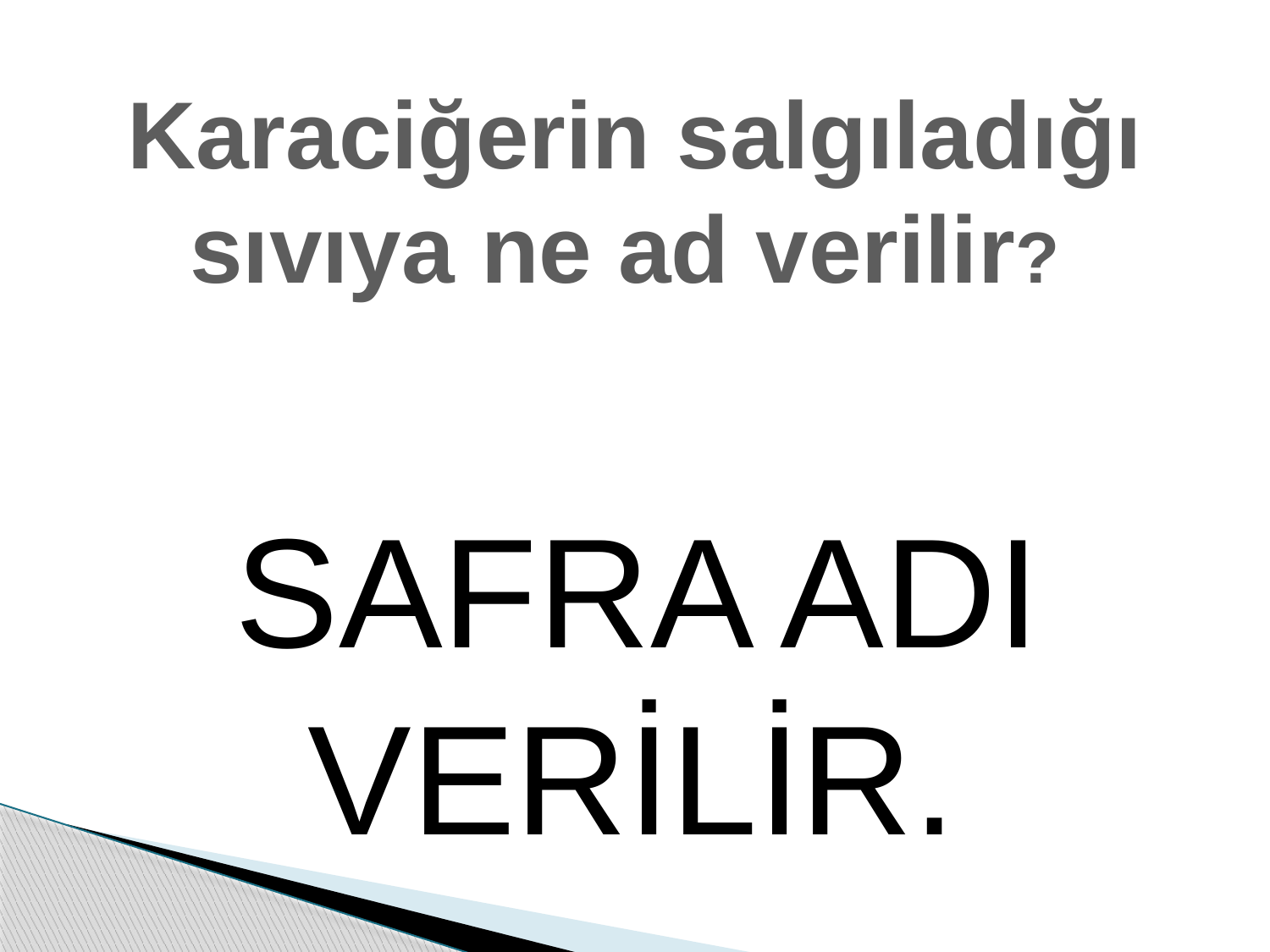

# Karaciğerin salgıladığı sıvıya ne ad verilir?

SAFRA ADI VERİLİR.